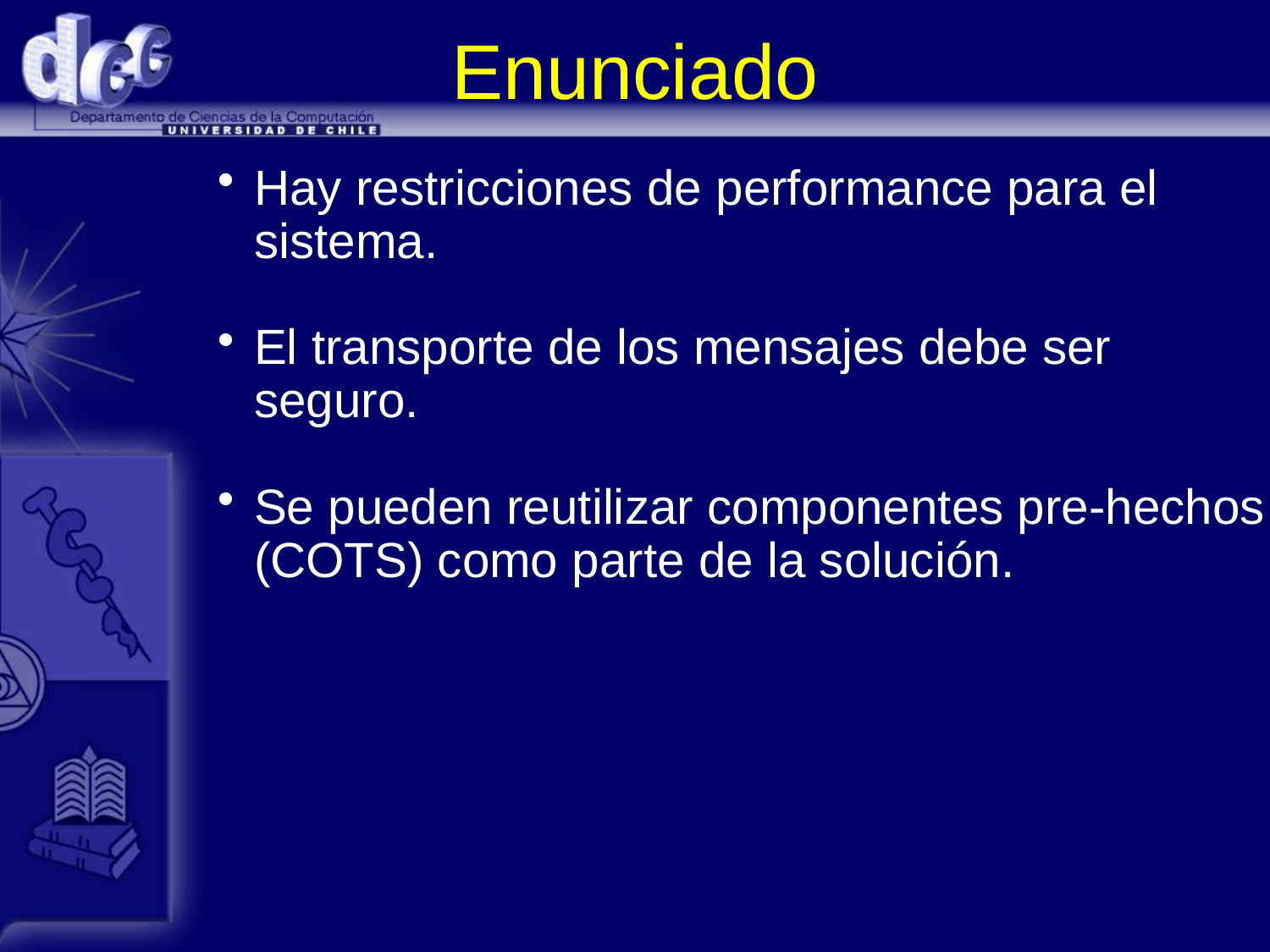

# Enunciado
Hay restricciones de performance para el sistema.
El transporte de los mensajes debe ser seguro.
Se pueden reutilizar componentes pre-hechos (COTS) como parte de la solución.